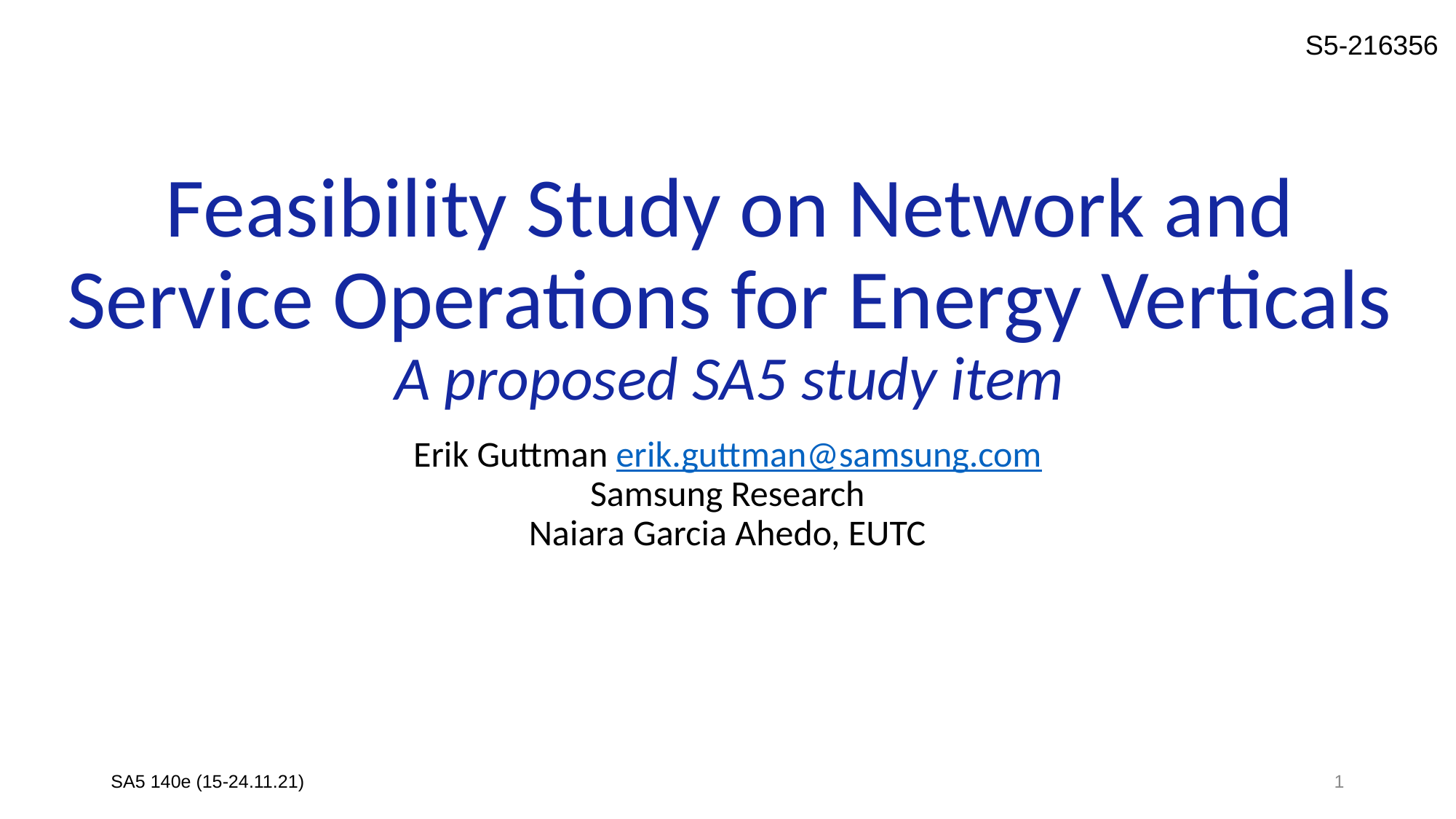

# Feasibility Study on Network and Service Operations for Energy Verticals A proposed SA5 study item
Erik Guttman erik.guttman@samsung.com
Samsung Research
Naiara Garcia Ahedo, EUTC
SA5 140e (15-24.11.21)
1